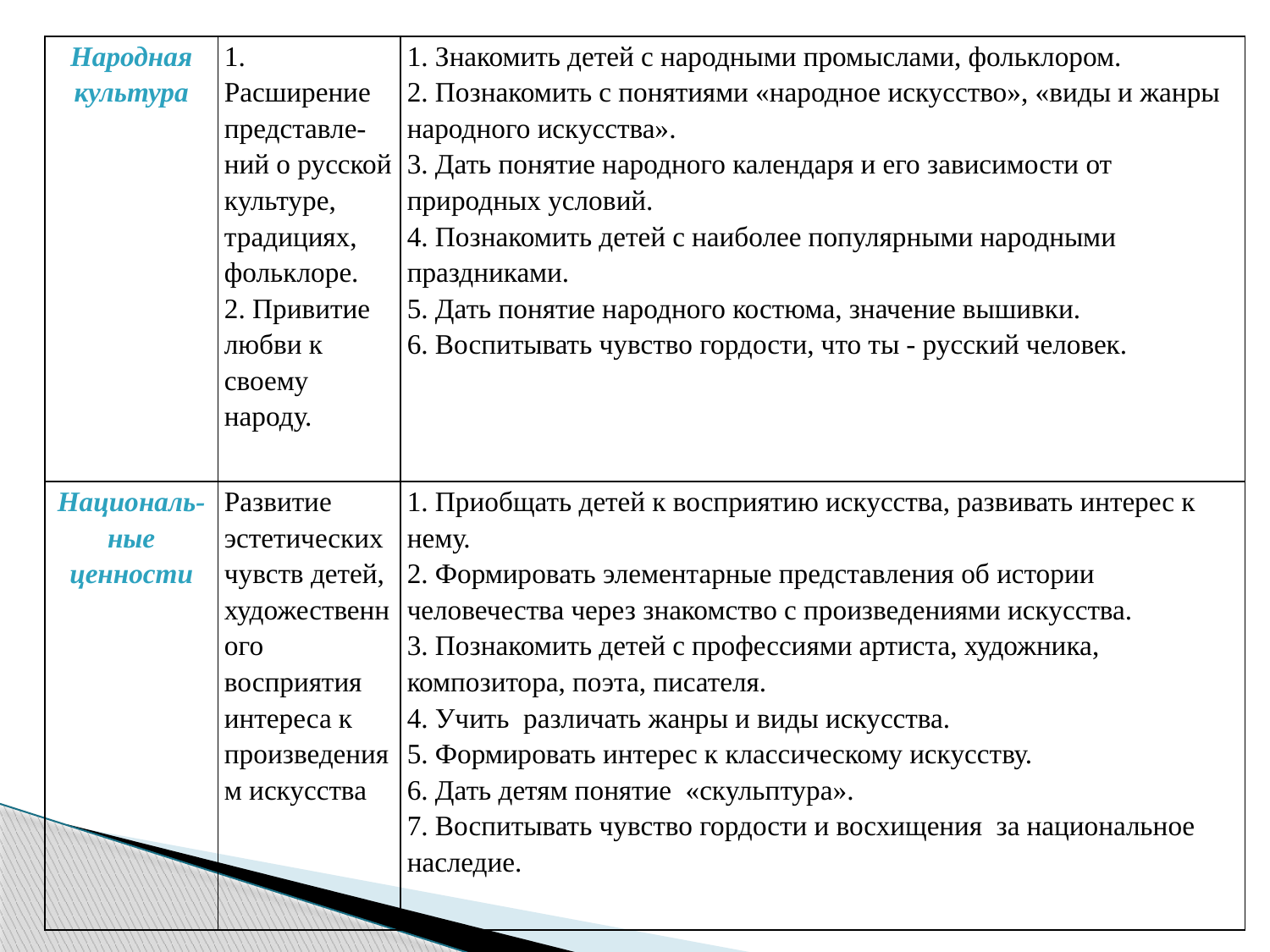

| Народная культура | 1. Расширение представле-ний о русской культуре, традициях, фольклоре. 2. Привитие любви к своему народу. | 1. Знакомить детей с народными промыслами, фольклором. 2. Познакомить с понятиями «народное искусство», «виды и жанры народного искусства». 3. Дать понятие народного календаря и его зависимости от природных условий. 4. Познакомить детей с наиболее популярными народными праздниками. 5. Дать понятие народного костюма, значение вышивки. 6. Воспитывать чувство гордости, что ты - русский человек. |
| --- | --- | --- |
| Националь-ные ценности | Развитие эстетических чувств детей, художественного восприятия интереса к произведениям искусства | 1. Приобщать детей к восприятию искусства, развивать интерес к нему. 2. Формировать элементарные представления об истории человечества через знакомство с произведениями искусства. 3. Познакомить детей с профессиями артиста, художника, композитора, поэта, писателя. 4. Учить различать жанры и виды искусства. 5. Формировать интерес к классическому искусству. 6. Дать детям понятие «скульптура». 7. Воспитывать чувство гордости и восхищения за национальное наследие. |